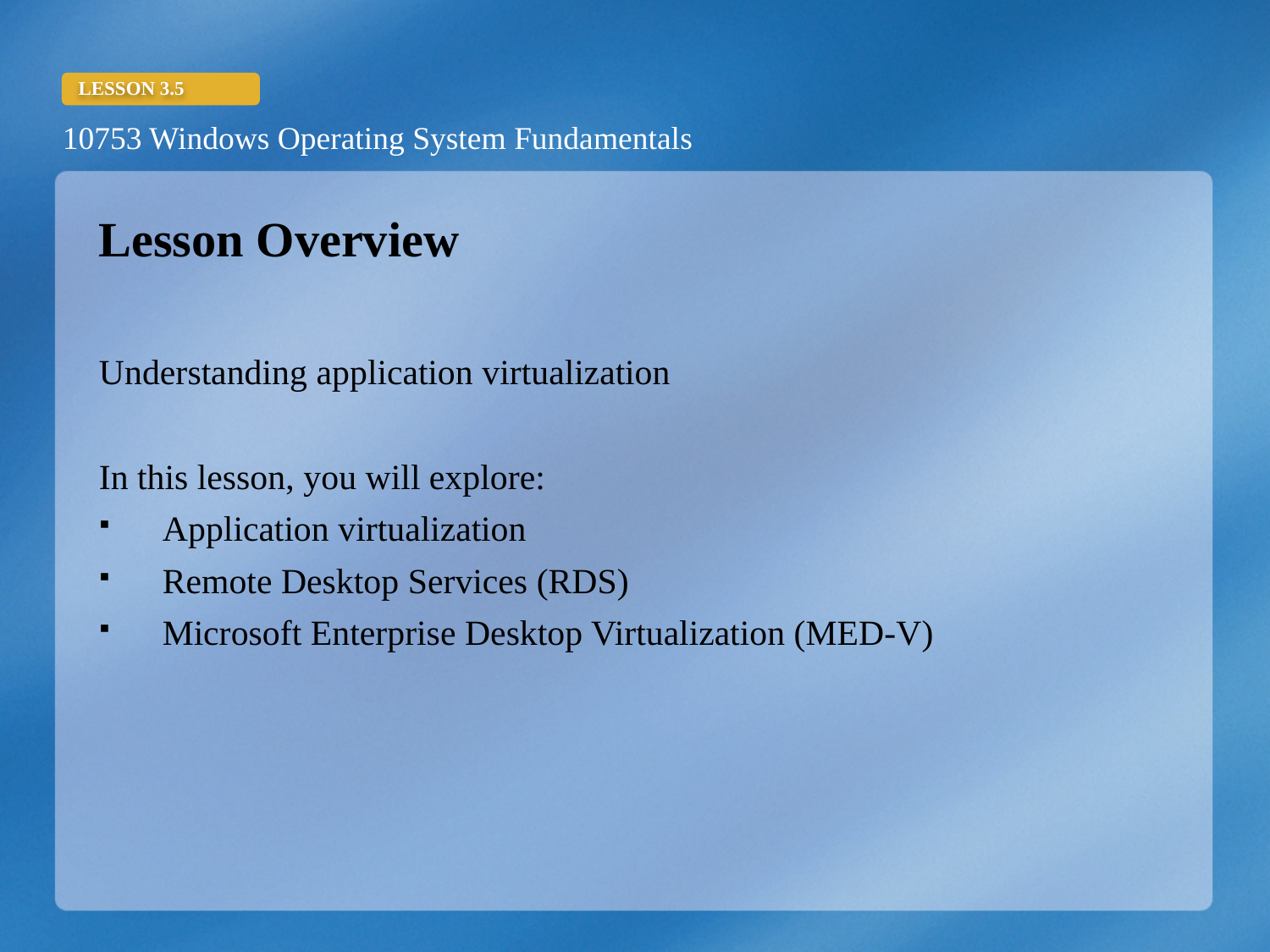

Lesson Overview

Understanding application virtualization

In this lesson, you will explore:
Application virtualization
Remote Desktop Services (RDS)
Microsoft Enterprise Desktop Virtualization (MED-V)